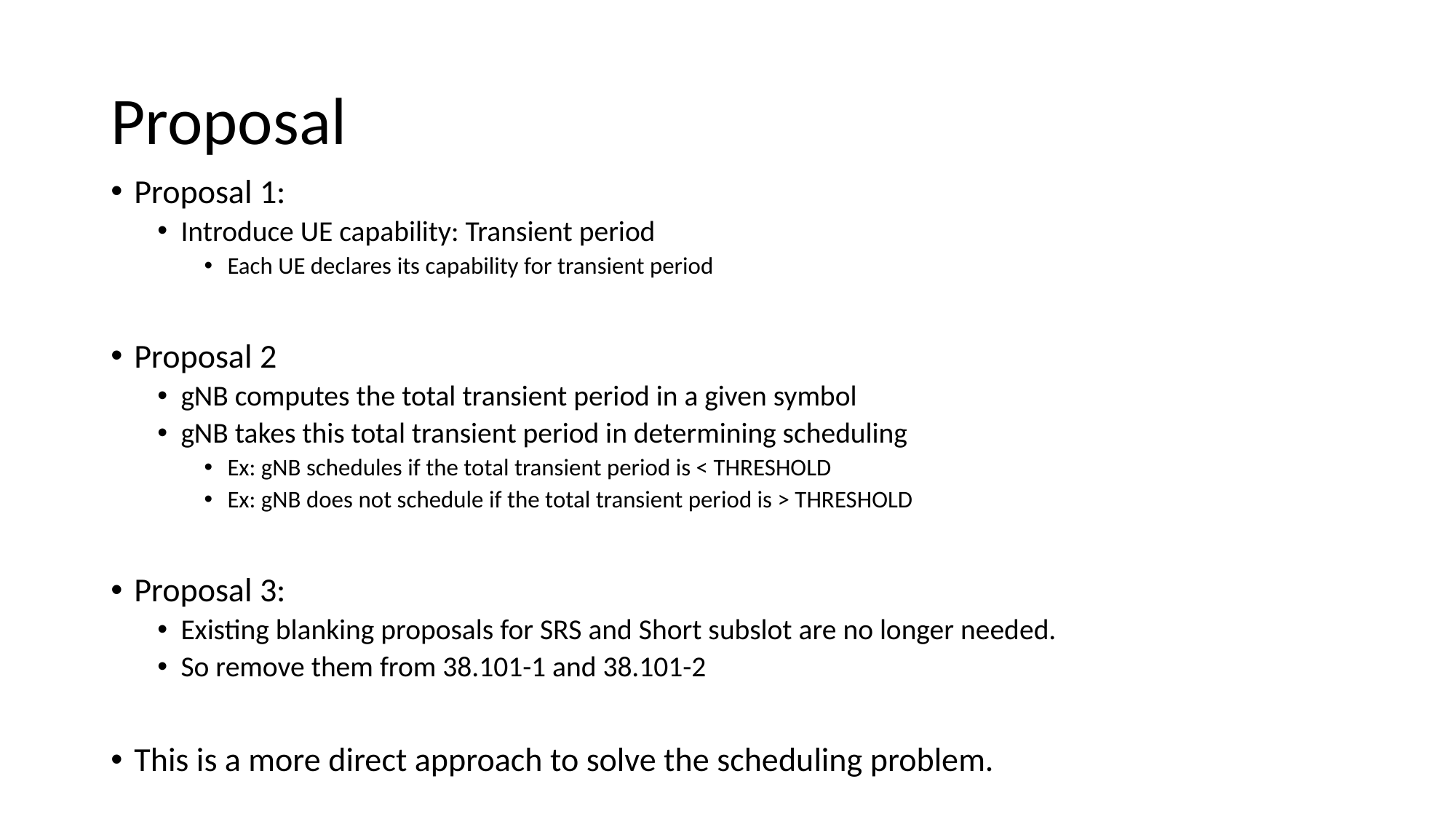

# Proposal
Proposal 1:
Introduce UE capability: Transient period
Each UE declares its capability for transient period

Proposal 2
gNB computes the total transient period in a given symbol
gNB takes this total transient period in determining scheduling
Ex: gNB schedules if the total transient period is < THRESHOLD
Ex: gNB does not schedule if the total transient period is > THRESHOLD

Proposal 3:
Existing blanking proposals for SRS and Short subslot are no longer needed.
So remove them from 38.101-1 and 38.101-2

This is a more direct approach to solve the scheduling problem.